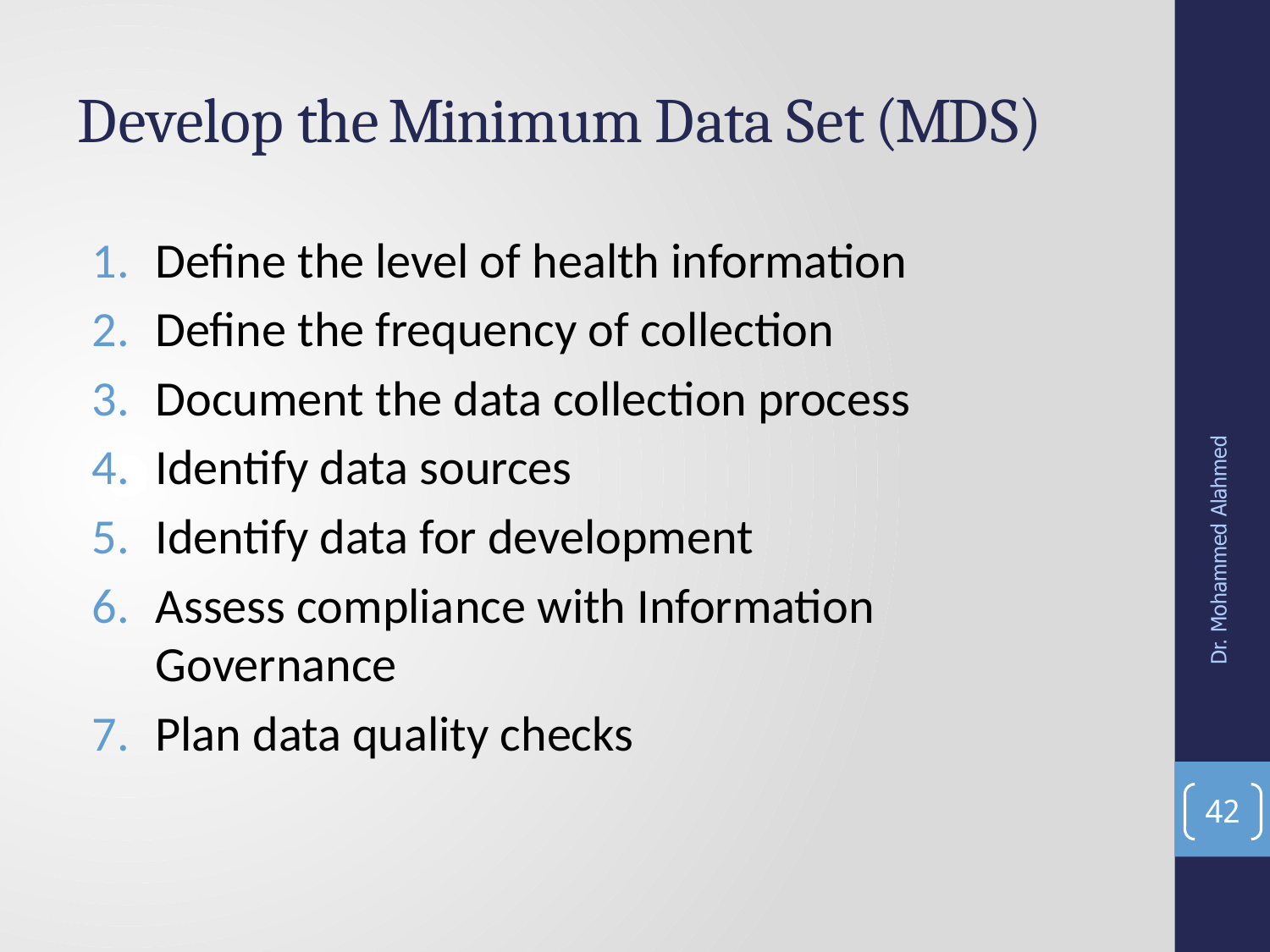

# Develop the Minimum Data Set (MDS)
Define the level of health information
Define the frequency of collection
Document the data collection process
Identify data sources
Identify data for development
Assess compliance with Information Governance
Plan data quality checks
Dr. Mohammed Alahmed
42